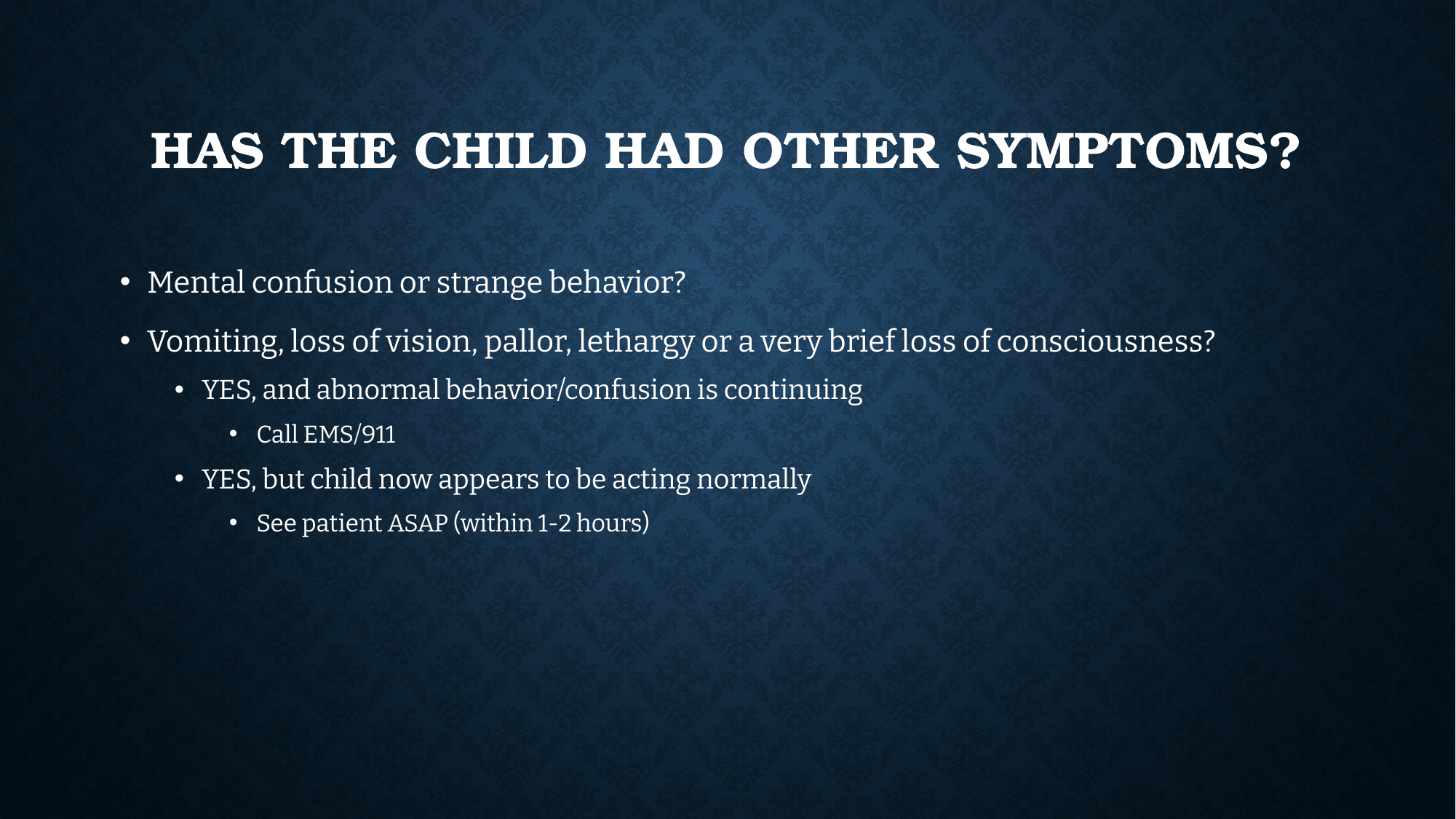

# Has the child had other symptoms?
Mental confusion or strange behavior?
Vomiting, loss of vision, pallor, lethargy or a very brief loss of consciousness?
YES, and abnormal behavior/confusion is continuing
Call EMS/911
YES, but child now appears to be acting normally
See patient ASAP (within 1-2 hours)